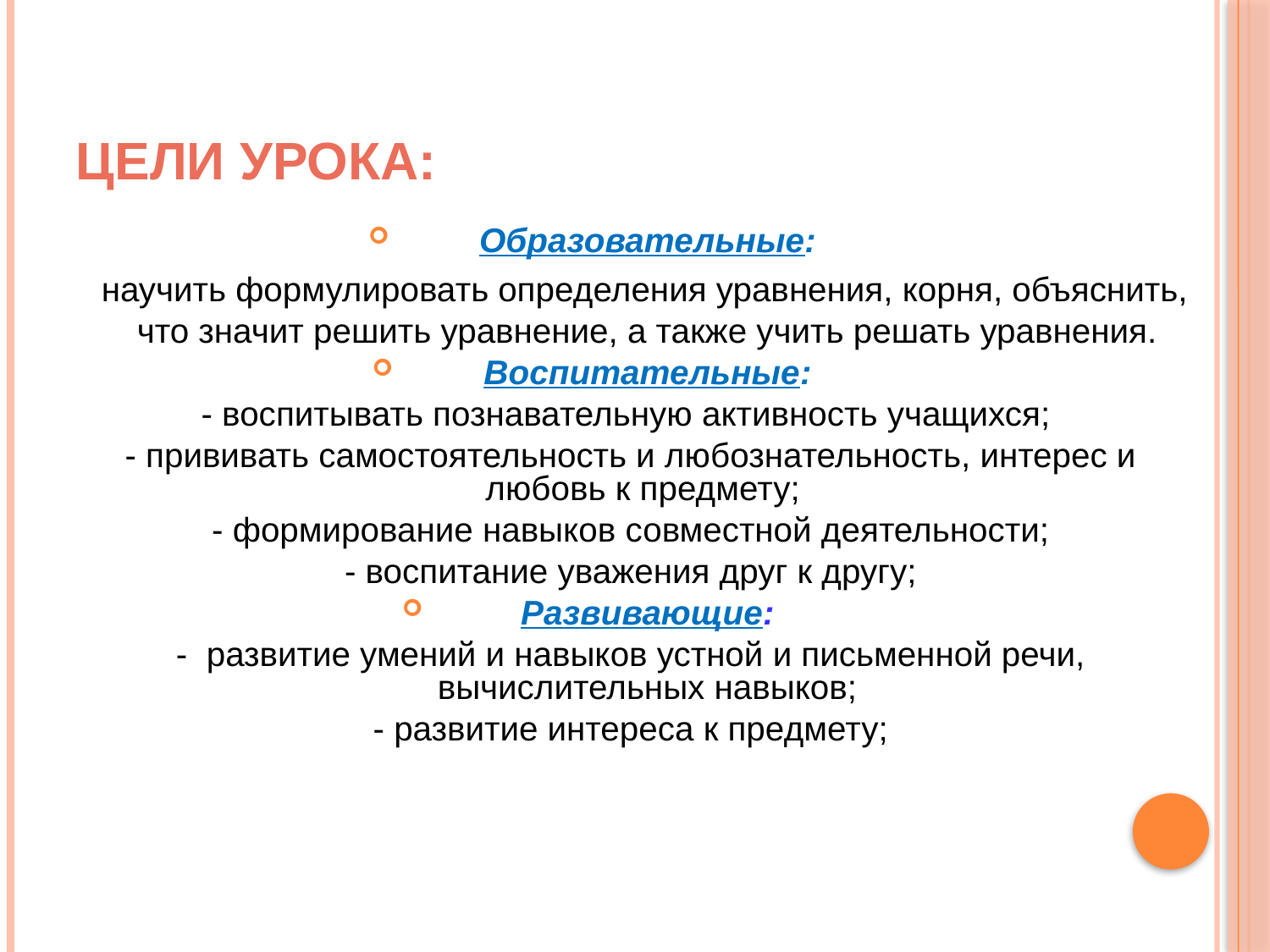

# Цели урока:

Образовательные:
   научить формулировать определения уравнения, корня, объяснить, что значит решить уравнение, а также учить решать уравнения.
Воспитательные:
- воспитывать познавательную активность учащихся;
- прививать самостоятельность и любознательность, интерес и любовь к предмету;
- формирование навыков совместной деятельности;
- воспитание уважения друг к другу;
Развивающие:
-  развитие умений и навыков устной и письменной речи, вычислительных навыков;
- развитие интереса к предмету;